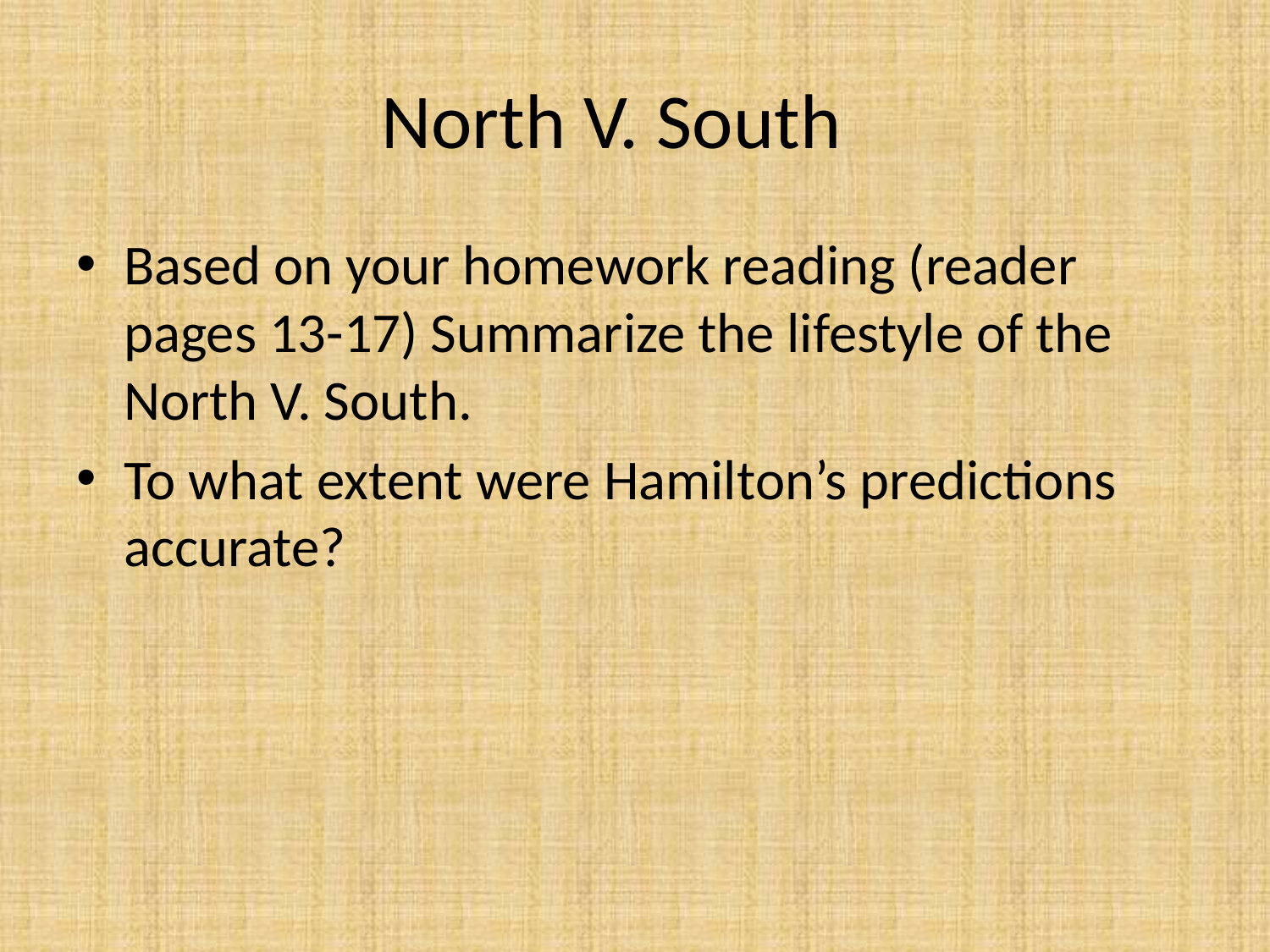

# North V. South
Based on your homework reading (reader pages 13-17) Summarize the lifestyle of the North V. South.
To what extent were Hamilton’s predictions accurate?